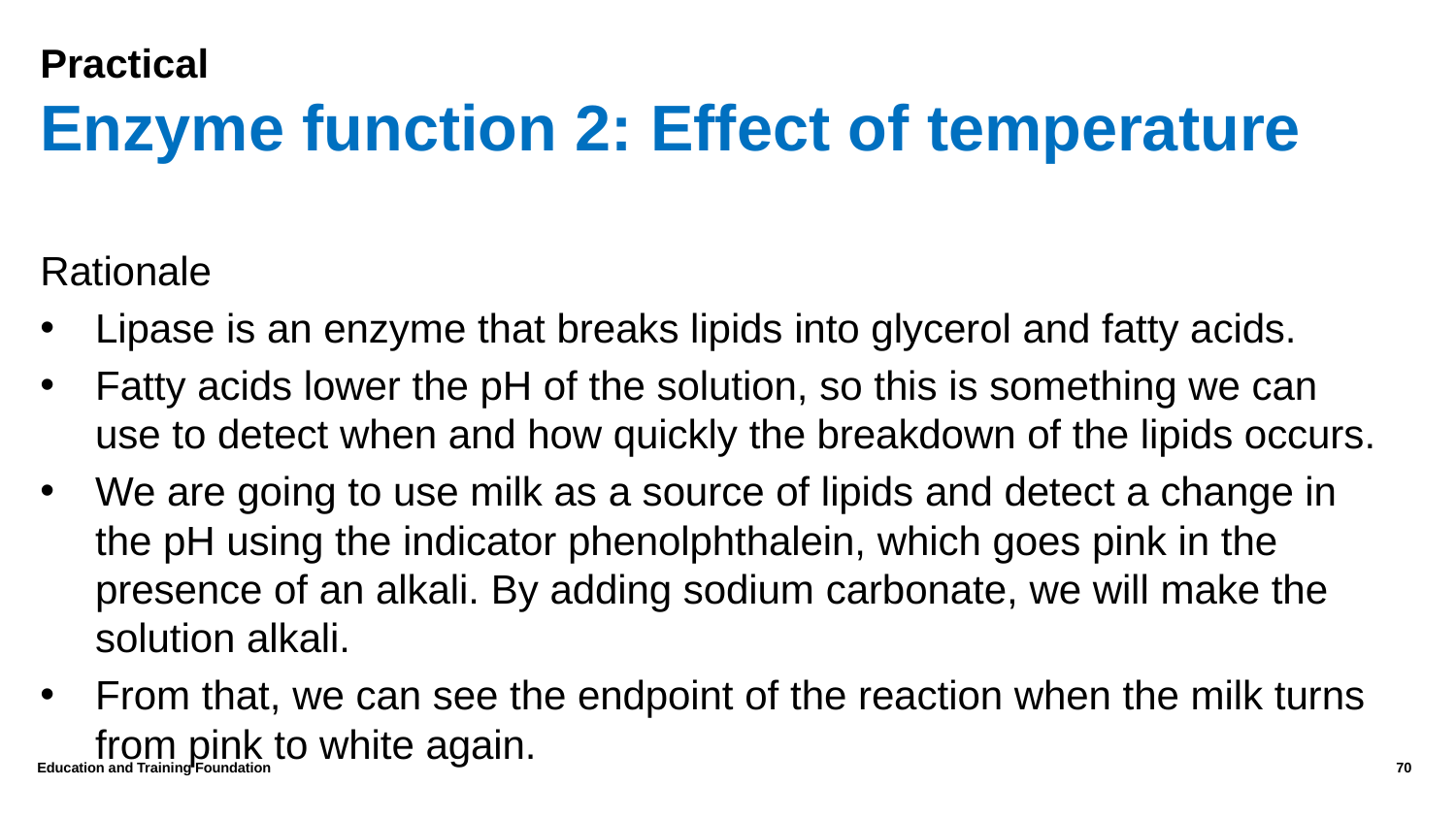

# Practical Enzyme function 2: Effect of temperature
Rationale
Lipase is an enzyme that breaks lipids into glycerol and fatty acids.
Fatty acids lower the pH of the solution, so this is something we can use to detect when and how quickly the breakdown of the lipids occurs.
We are going to use milk as a source of lipids and detect a change in the pH using the indicator phenolphthalein, which goes pink in the presence of an alkali. By adding sodium carbonate, we will make the solution alkali.
From that, we can see the endpoint of the reaction when the milk turns from pink to white again.
Education and Training Foundation
70